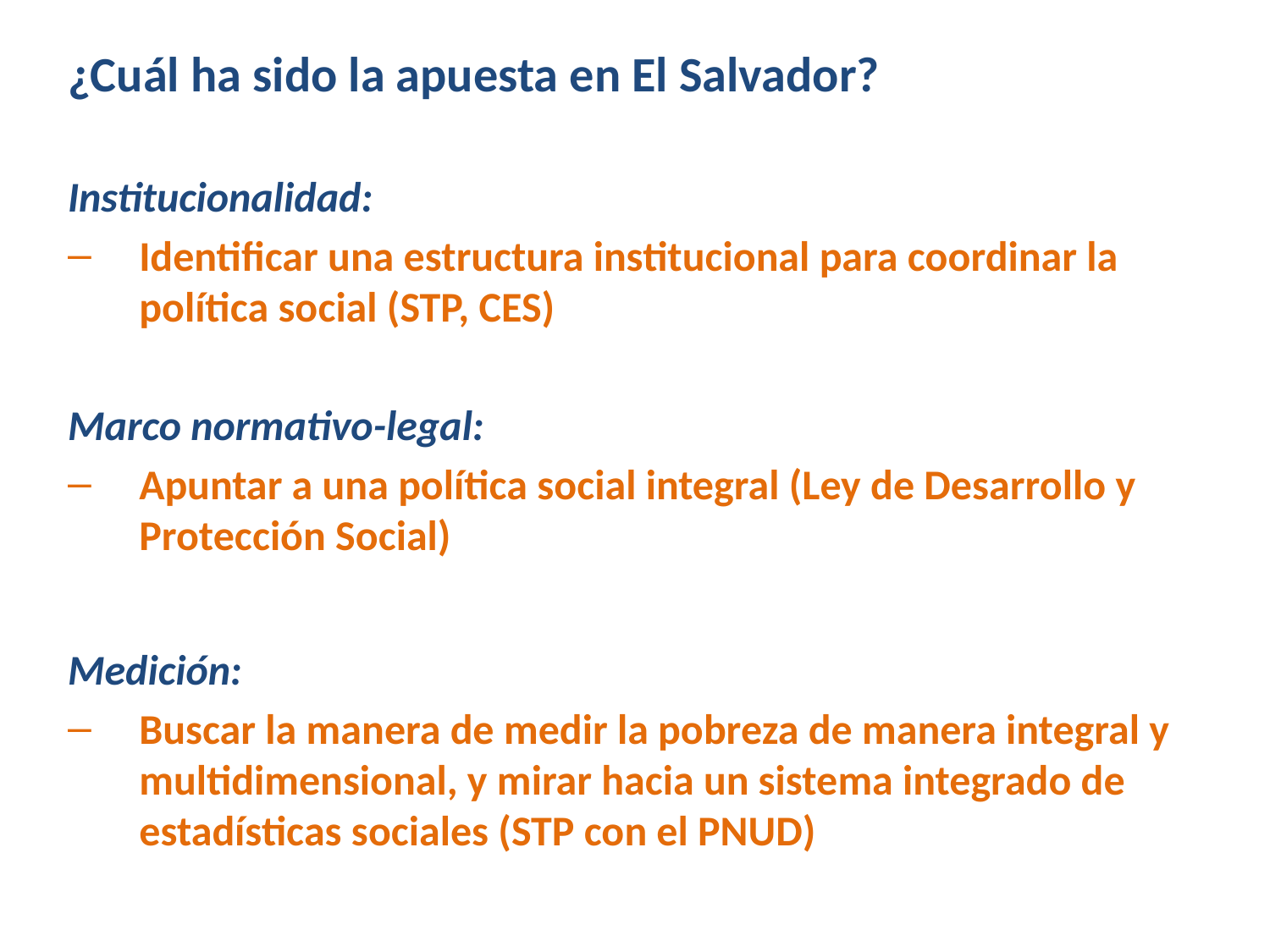

¿Cuál ha sido la apuesta en El Salvador?

Institucionalidad:
Identificar una estructura institucional para coordinar la política social (STP, CES)

Marco normativo-legal:
Apuntar a una política social integral (Ley de Desarrollo y Protección Social)

Medición:
Buscar la manera de medir la pobreza de manera integral y multidimensional, y mirar hacia un sistema integrado de estadísticas sociales (STP con el PNUD)